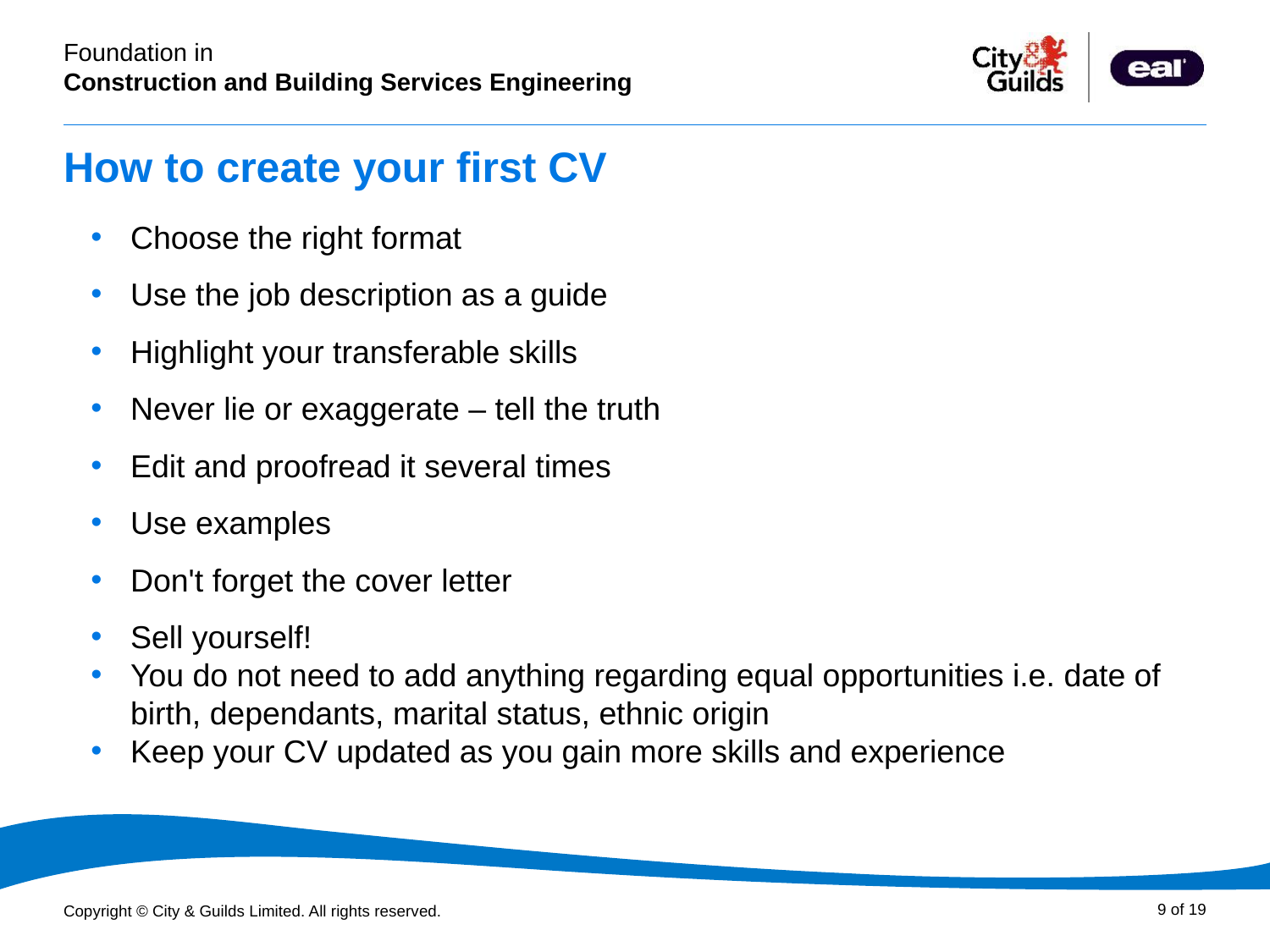

How to create your first CV
Choose the right format
Use the job description as a guide
Highlight your transferable skills
Never lie or exaggerate – tell the truth
Edit and proofread it several times
Use examples
Don't forget the cover letter
Sell yourself!
You do not need to add anything regarding equal opportunities i.e. date of birth, dependants, marital status, ethnic origin
Keep your CV updated as you gain more skills and experience